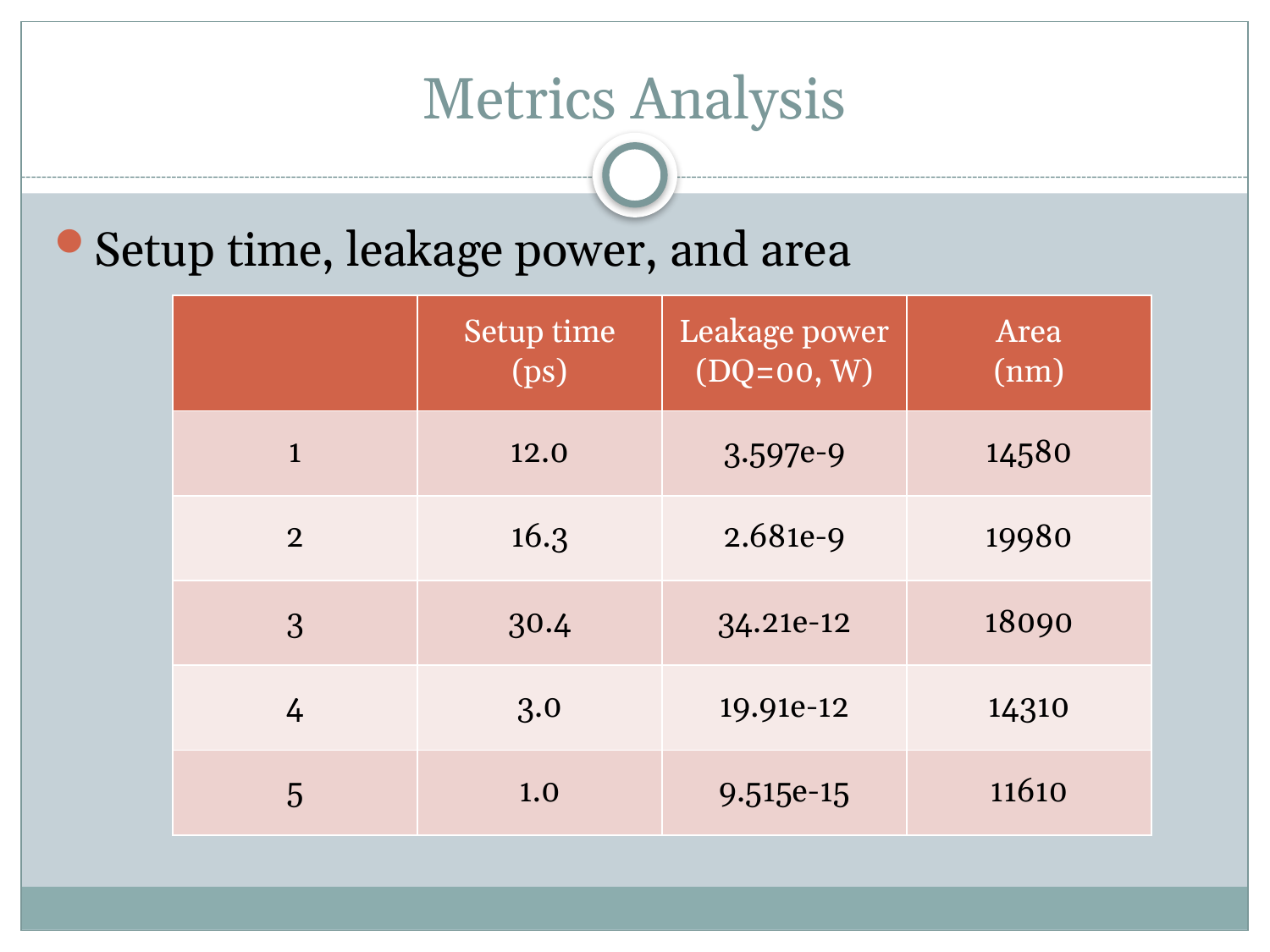

# Metrics Analysis
Setup time, leakage power, and area
|  | Setup time (ps) | Leakage power (DQ=00, W) | Area (nm) |
| --- | --- | --- | --- |
| 1 | 12.0 | 3.597e-9 | 14580 |
| 2 | 16.3 | 2.681e-9 | 19980 |
| 3 | 30.4 | 34.21e-12 | 18090 |
| 4 | 3.0 | 19.91e-12 | 14310 |
| 5 | 1.0 | 9.515e-15 | 11610 |